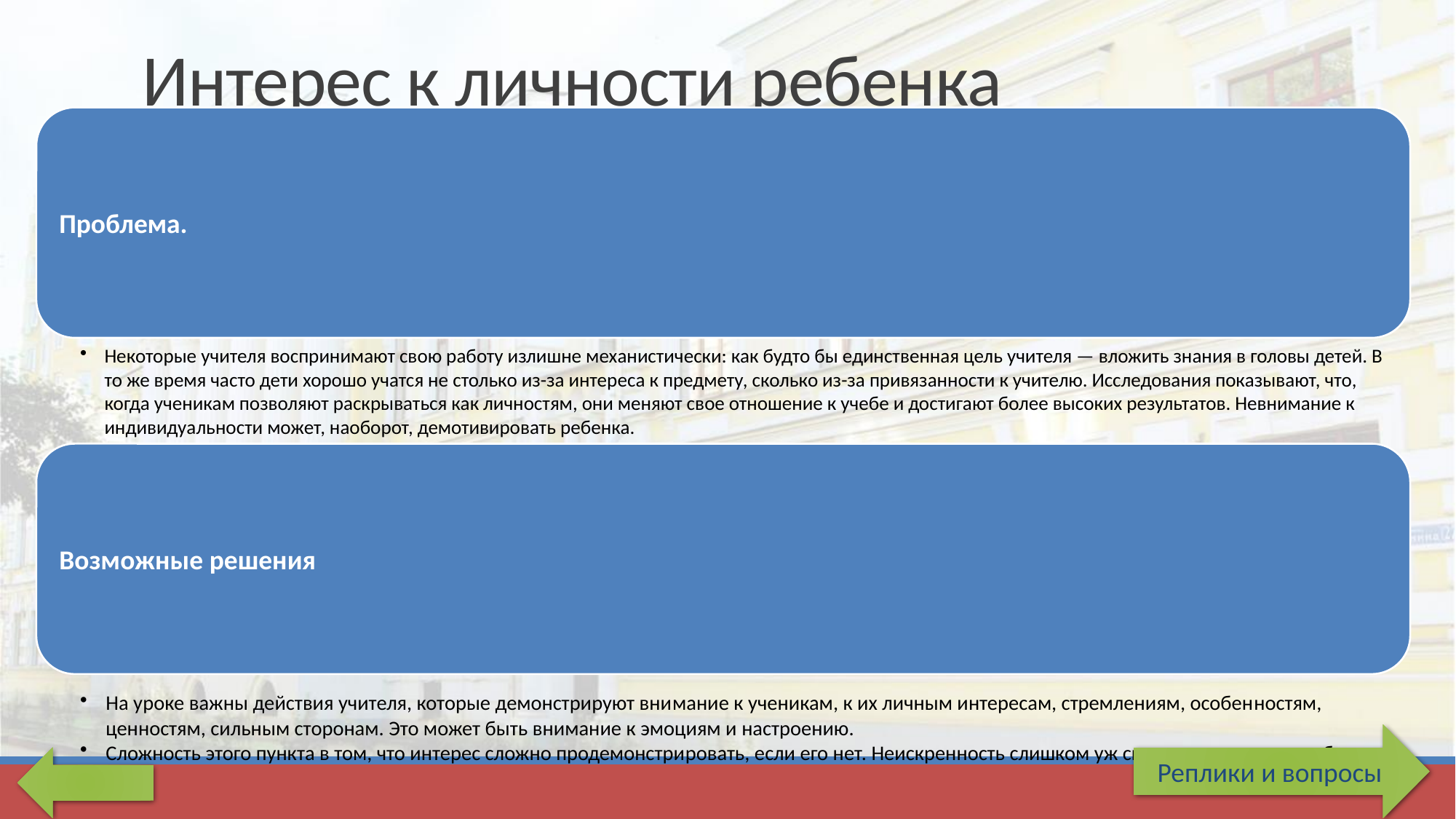

# Интерес к личности ребенка
Проблема.
Возможные решения
На уроке важны действия учителя, которые демонстрируют вни­мание к ученикам, к их личным интересам, стремлениям, особен­ностям, ценностям, сильным сторонам. Это может быть внимание к эмоциям и настроению.
Сложность этого пункта в том, что интерес сложно продемонстри­ровать, если его нет. Неискренность слишком уж сильно чувствуется и обижает.
Некоторые учителя воспринимают свою работу излиш­не механистически: как будто бы единственная цель учителя — вло­жить знания в головы детей. В то же время часто дети хорошо учатся не столько из-за интереса к предмету, сколько из-за привязанности к учителю. Исследования показывают, что, когда ученикам позволяют раскрываться как личностям, они меняют свое отношение к учебе и достигают более высоких результатов. Невнимание к индивиду­альности может, наоборот, демотивировать ребенка.
Реплики и вопросы